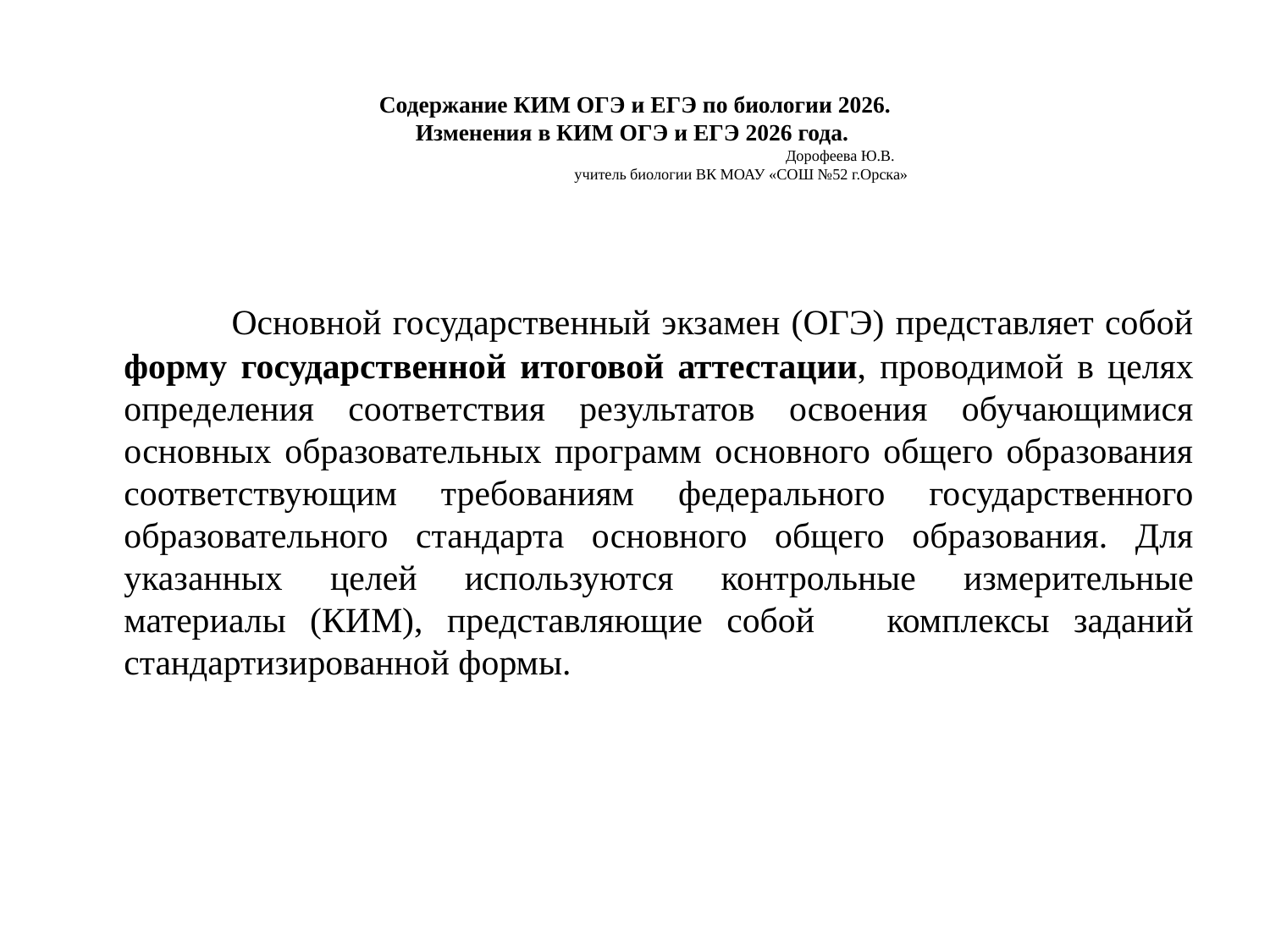

# Содержание КИМ ОГЭ и ЕГЭ по биологии 2026. Изменения в КИМ ОГЭ и ЕГЭ 2026 года. Дорофеева Ю.В. учитель биологии ВК МОАУ «СОШ №52 г.Орска»
            Основной государственный экзамен (ОГЭ) представляет собой форму государственной итоговой аттестации, проводимой в целях определения соответствия результатов освоения обучающимися основных образовательных программ основного общего образования соответствующим требованиям федерального государственного образовательного стандарта основного общего образования. Для указанных целей используются контрольные измерительные материалы (КИМ), представляющие собой   комплексы заданий стандартизированной формы.